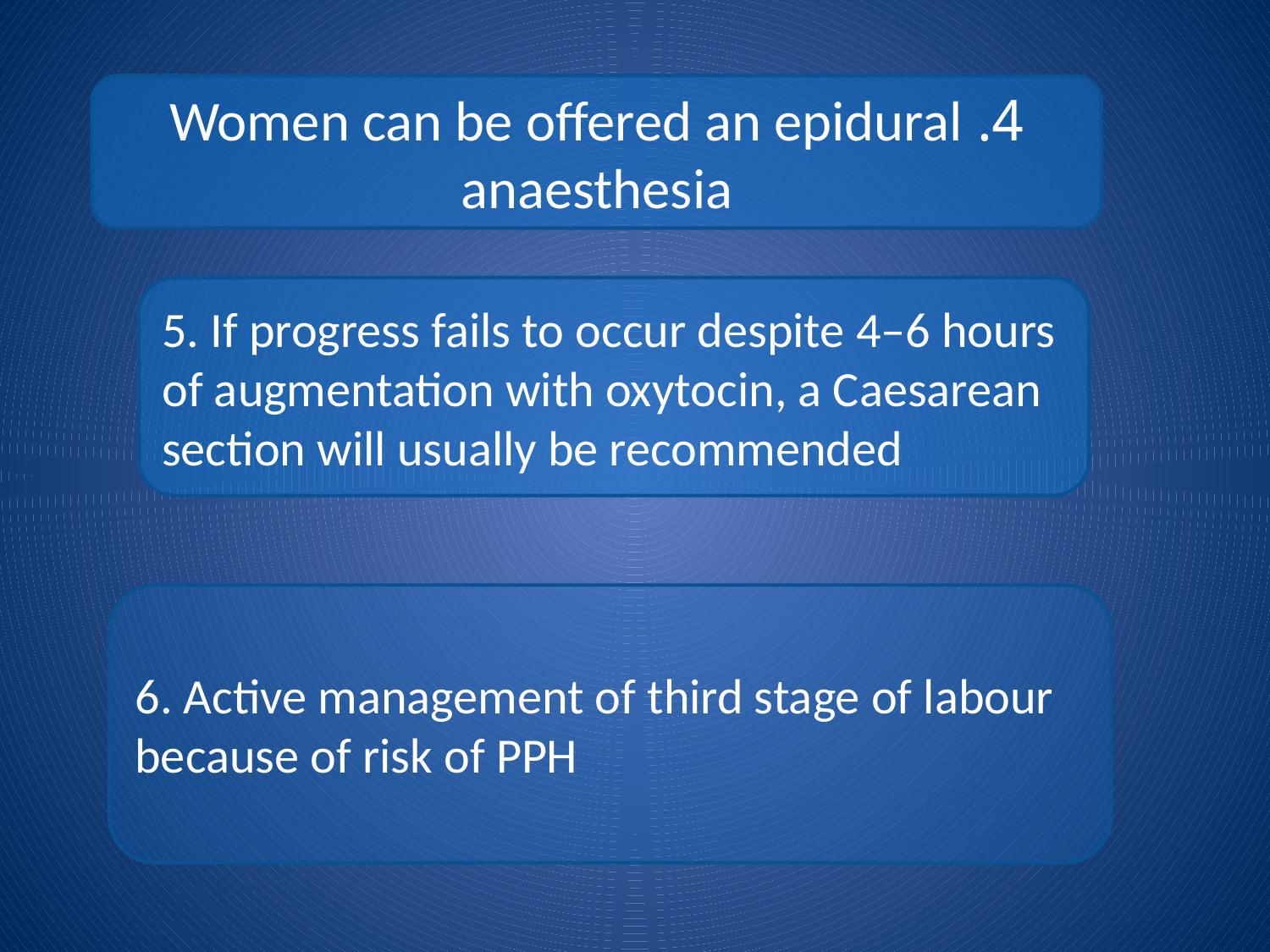

4. Women can be offered an epidural anaesthesia
5. If progress fails to occur despite 4–6 hours of augmentation with oxytocin, a Caesarean section will usually be recommended
6. Active management of third stage of labour because of risk of PPH